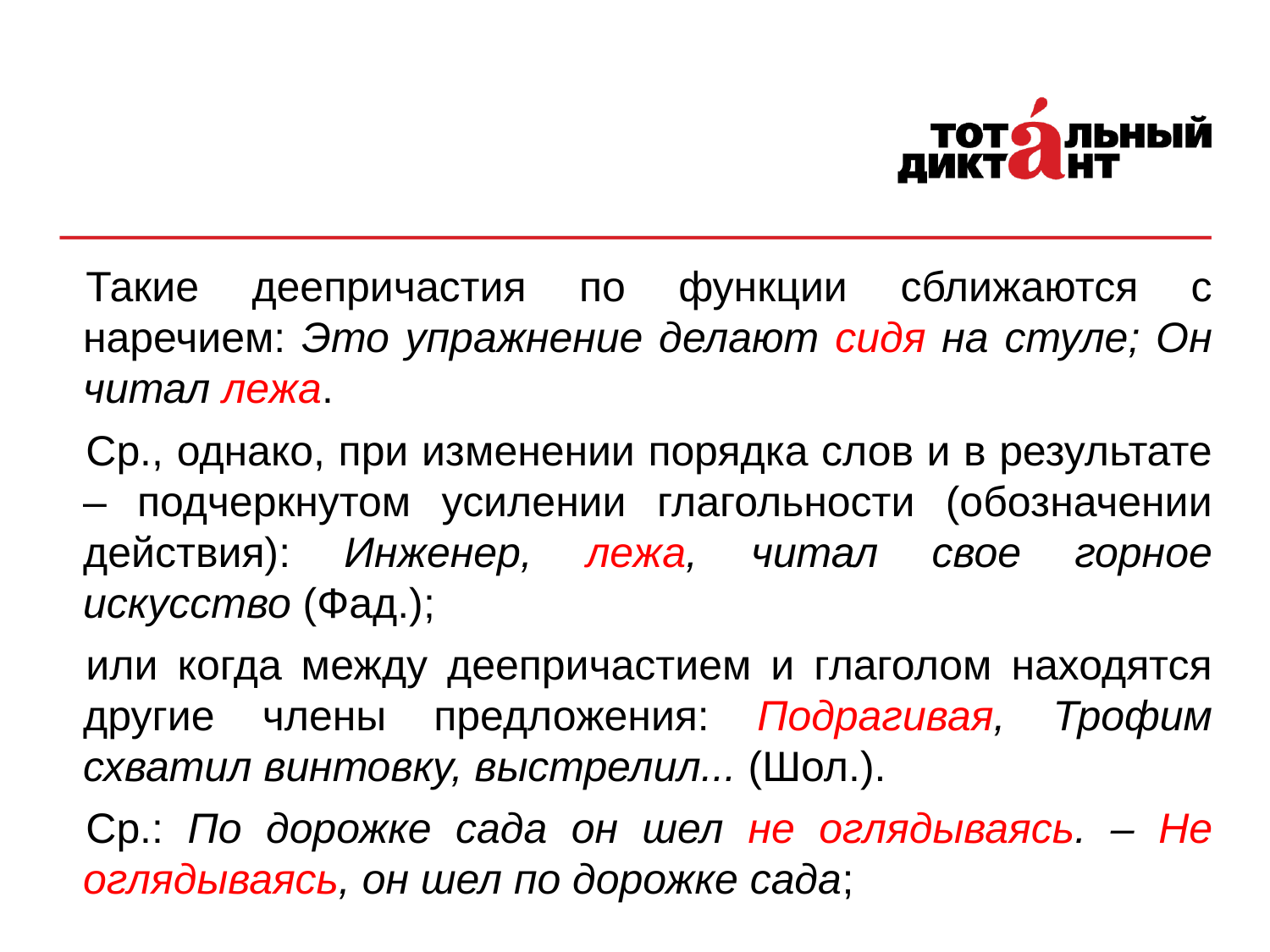

Такие деепричастия по функции сближаются с наречием: Это упражнение делают сидя на стуле; Он читал лежа.
Ср., однако, при изменении порядка слов и в результате – подчеркнутом усилении глагольности (обозначении действия): Инженер, лежа, читал свое горное искусство (Фад.);
или когда между деепричастием и глаголом находятся другие члены предложения: Подрагивая, Трофим схватил винтовку, выстрелил... (Шол.).
Ср.: По дорожке сада он шел не оглядываясь. – Не оглядываясь, он шел по дорожке сада;